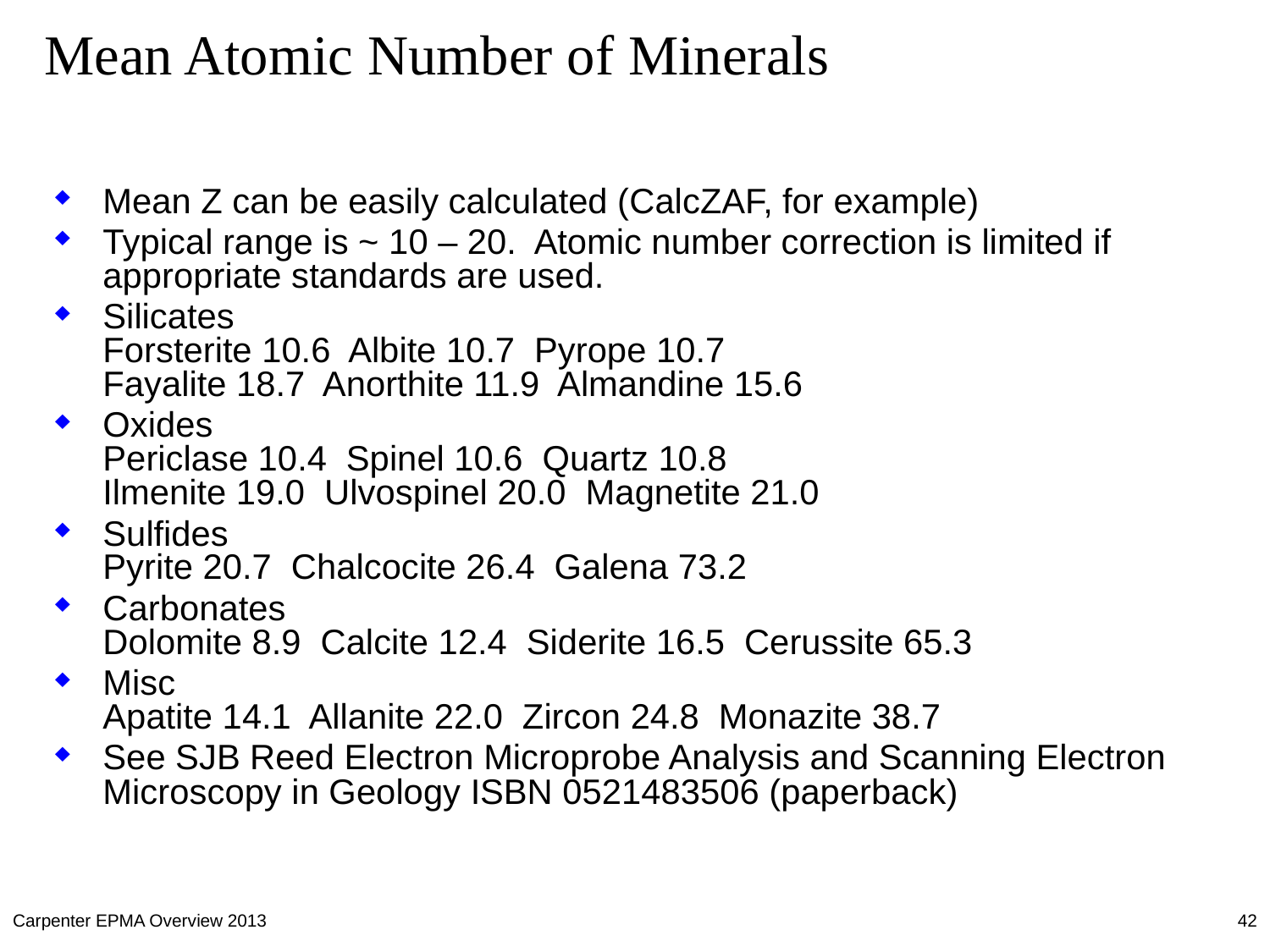

# Mean Atomic Number of Minerals
Mean Z can be easily calculated (CalcZAF, for example)
Typical range is ~ 10 – 20.  Atomic number correction is limited if appropriate standards are used.
Silicates
Forsterite 10.6  Albite 10.7  Pyrope 10.7
Fayalite 18.7  Anorthite 11.9  Almandine 15.6
Oxides
Periclase 10.4  Spinel 10.6  Quartz 10.8
Ilmenite 19.0  Ulvospinel 20.0  Magnetite 21.0
Sulfides
Pyrite 20.7  Chalcocite 26.4  Galena 73.2
Carbonates
Dolomite 8.9  Calcite 12.4  Siderite 16.5  Cerussite 65.3
Misc
Apatite 14.1  Allanite 22.0  Zircon 24.8  Monazite 38.7
See SJB Reed Electron Microprobe Analysis and Scanning Electron Microscopy in Geology ISBN 0521483506 (paperback)
Carpenter EPMA Overview 2013
42